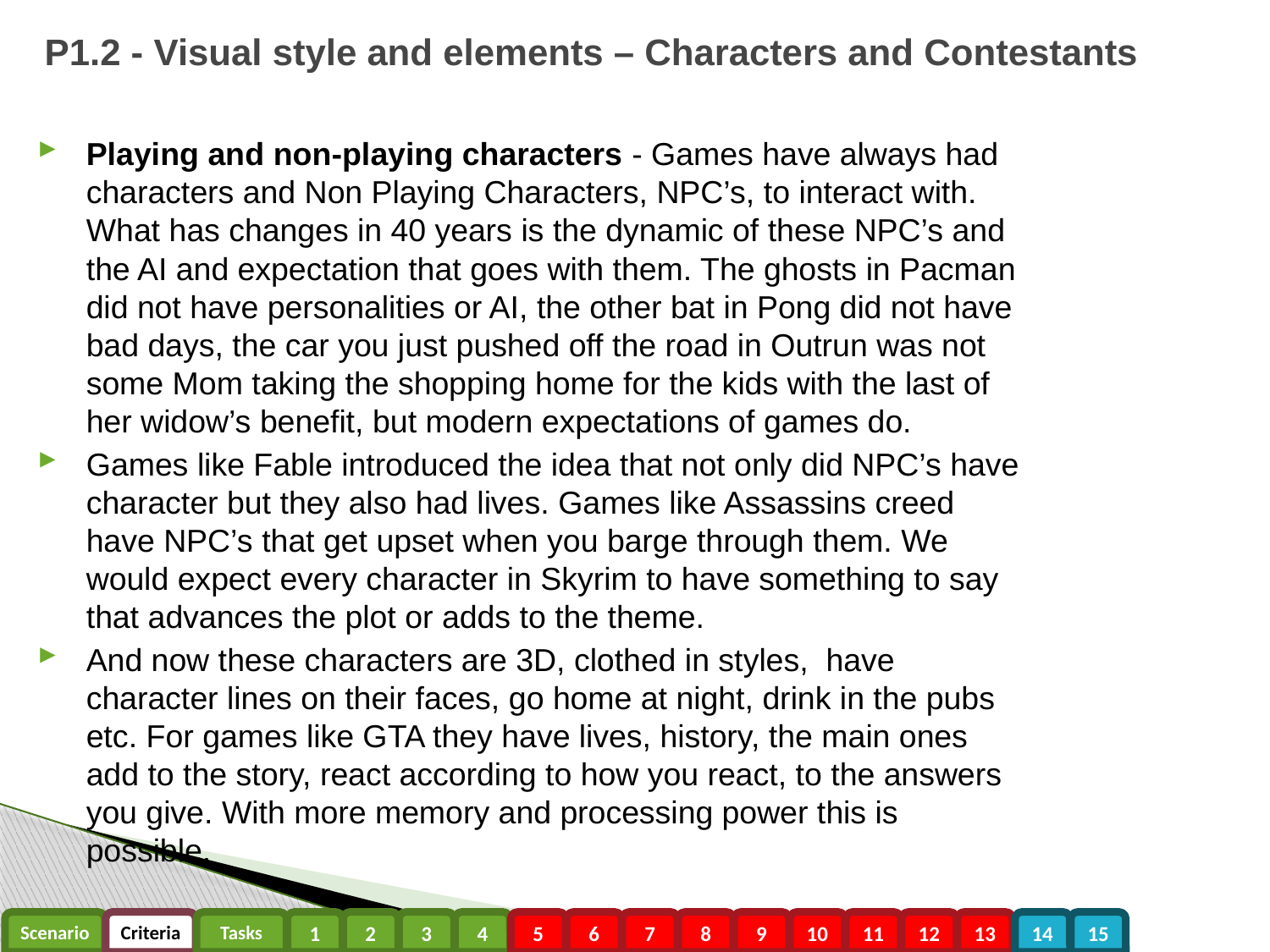

# P1.2 - Visual style and elements – Characters and Contestants
Playing and non-playing characters - Games have always had characters and Non Playing Characters, NPC’s, to interact with. What has changes in 40 years is the dynamic of these NPC’s and the AI and expectation that goes with them. The ghosts in Pacman did not have personalities or AI, the other bat in Pong did not have bad days, the car you just pushed off the road in Outrun was not some Mom taking the shopping home for the kids with the last of her widow’s benefit, but modern expectations of games do.
Games like Fable introduced the idea that not only did NPC’s have character but they also had lives. Games like Assassins creed have NPC’s that get upset when you barge through them. We would expect every character in Skyrim to have something to say that advances the plot or adds to the theme.
And now these characters are 3D, clothed in styles,  have character lines on their faces, go home at night, drink in the pubs etc. For games like GTA they have lives, history, the main ones add to the story, react according to how you react, to the answers you give. With more memory and processing power this is possible.